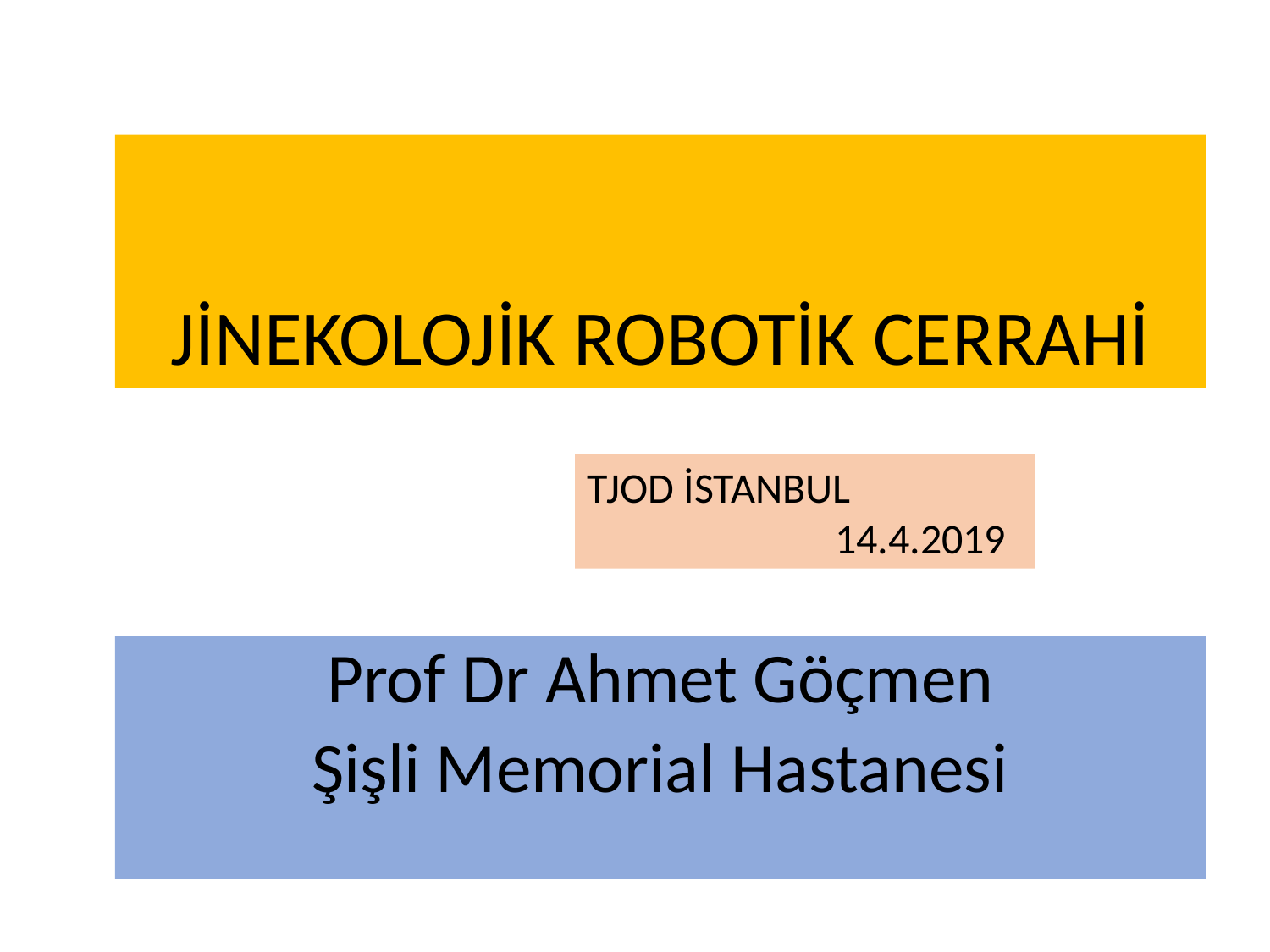

# JİNEKOLOJİK ROBOTİK CERRAHİ
TJOD İSTANBUL
                          14.4.2019
Prof Dr Ahmet Göçmen
Şişli Memorial Hastanesi